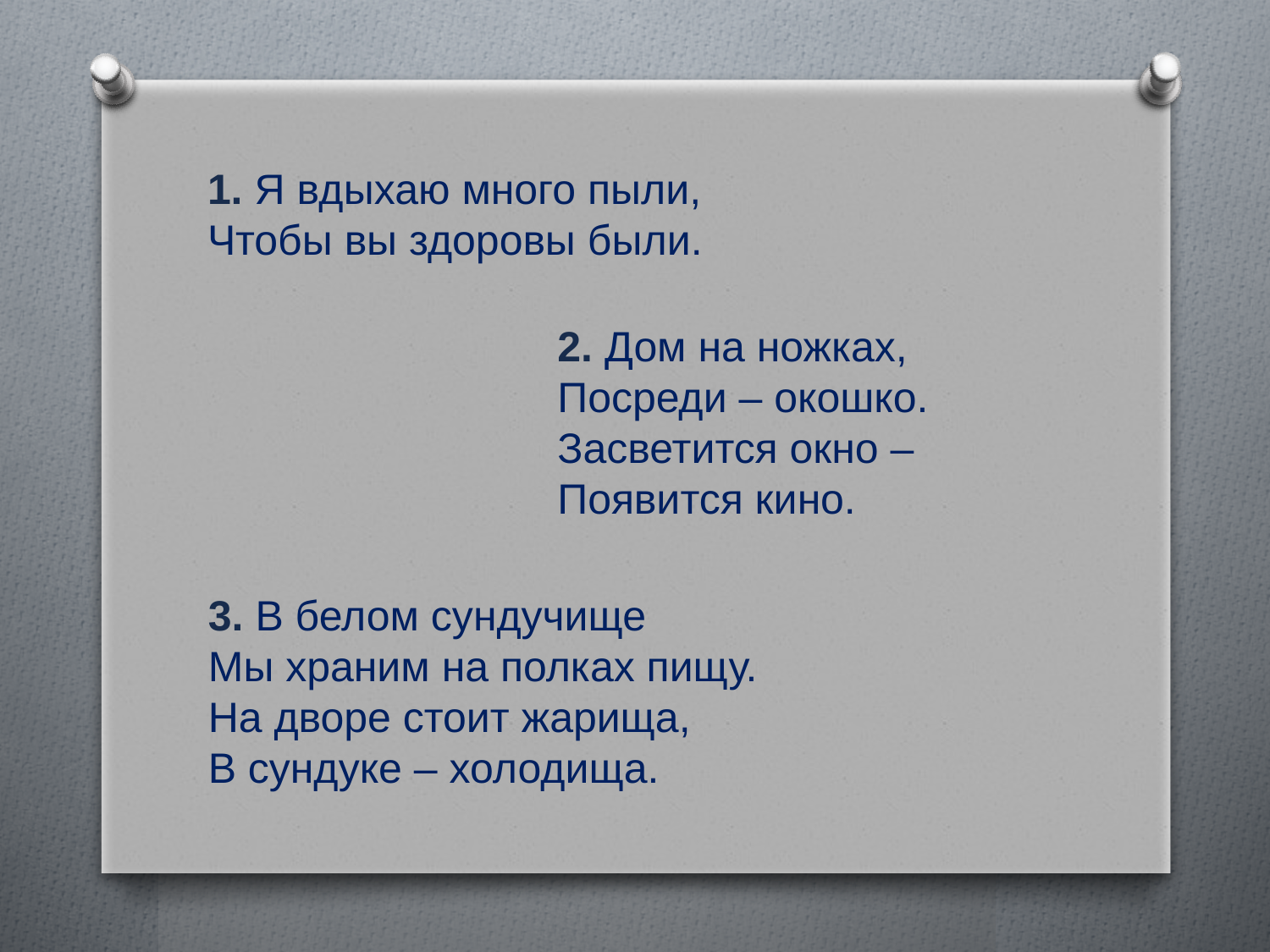

1. Я вдыхаю много пыли,
Чтобы вы здоровы были.
2. Дом на ножках,
Посреди – окошко.
Засветится окно –
Появится кино.
3. В белом сундучище
Мы храним на полках пищу.
На дворе стоит жарища,
В сундуке – холодища.